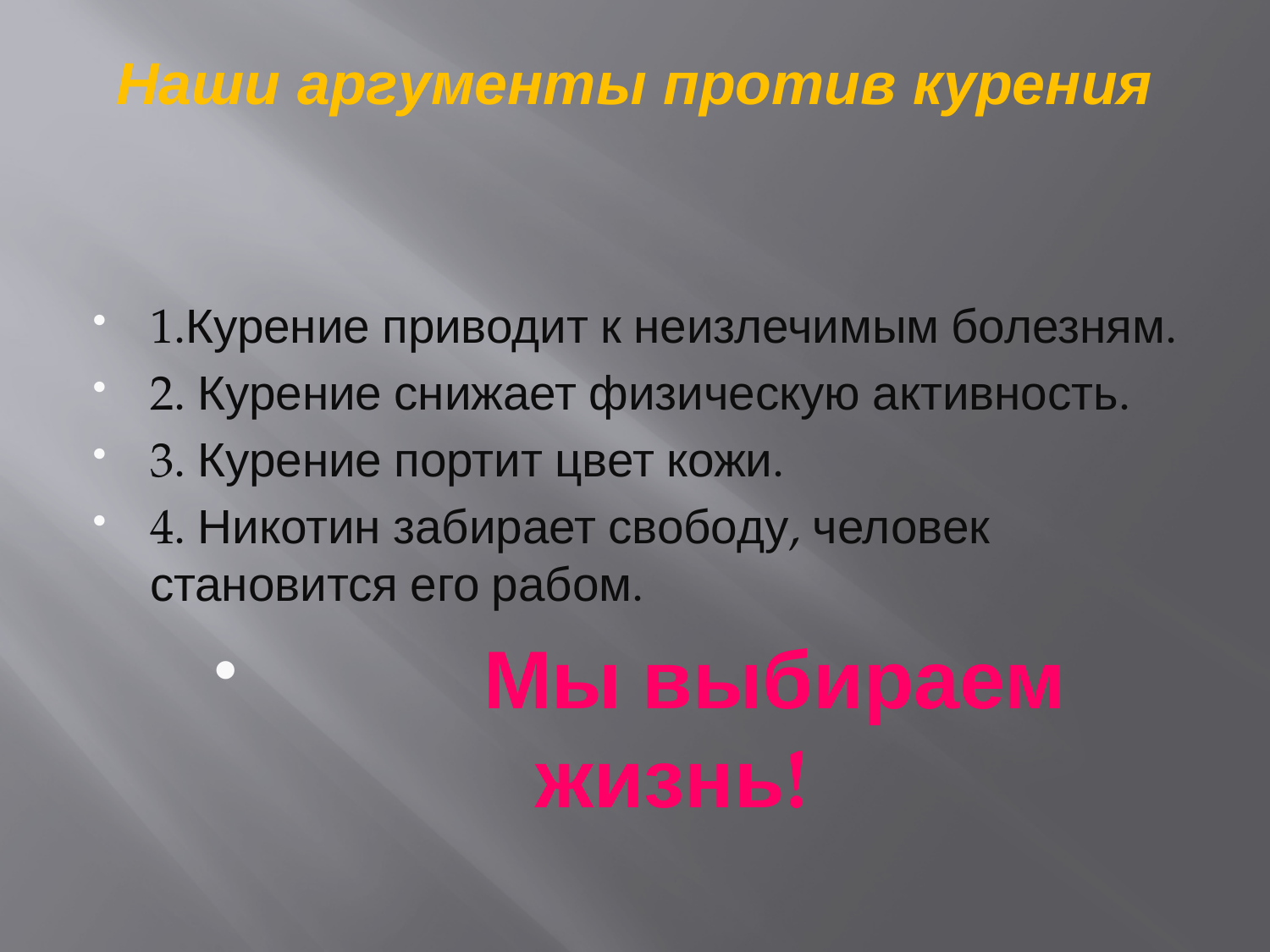

# Наши аргументы против курения

1.Курение приводит к неизлечимым болезням.
2. Курение снижает физическую активность.
3. Курение портит цвет кожи.
4. Никотин забирает свободу, человек становится его рабом.
          Мы выбираем жизнь!